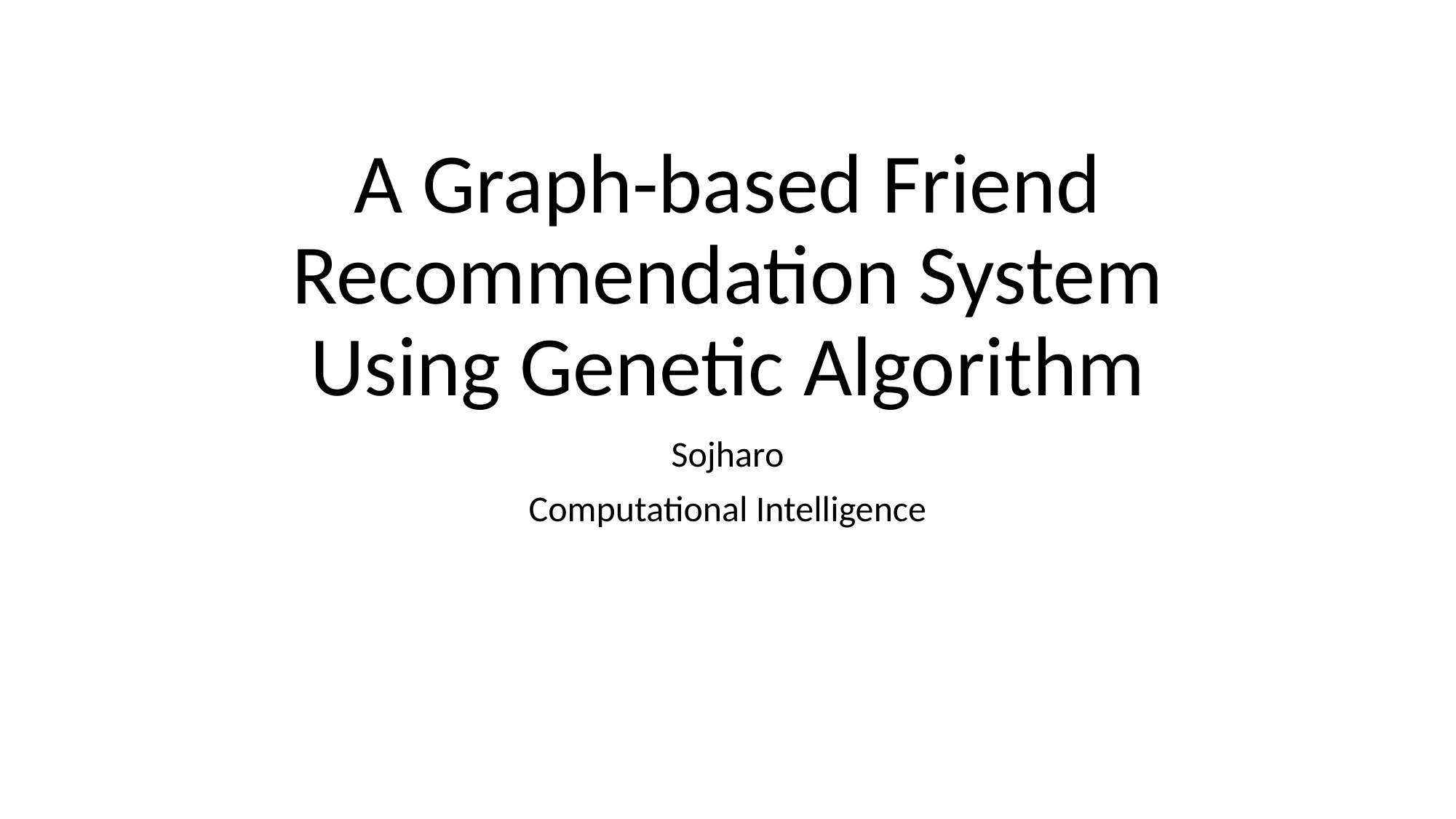

# A Graph-based Friend Recommendation System Using Genetic Algorithm
Sojharo
Computational Intelligence